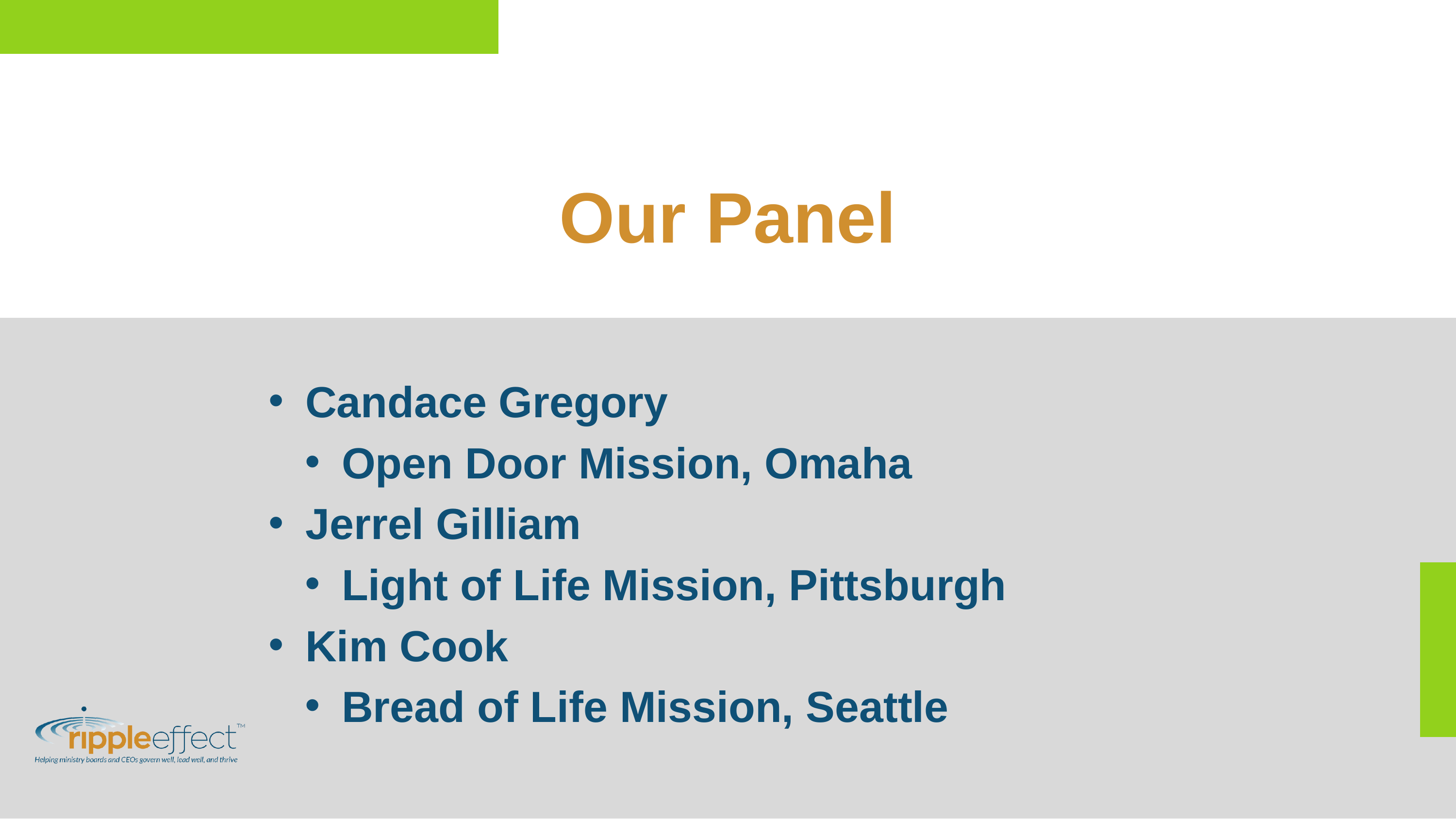

Our Panel

Candace Gregory
Open Door Mission, Omaha
Jerrel Gilliam
Light of Life Mission, Pittsburgh
Kim Cook
Bread of Life Mission, Seattle

14